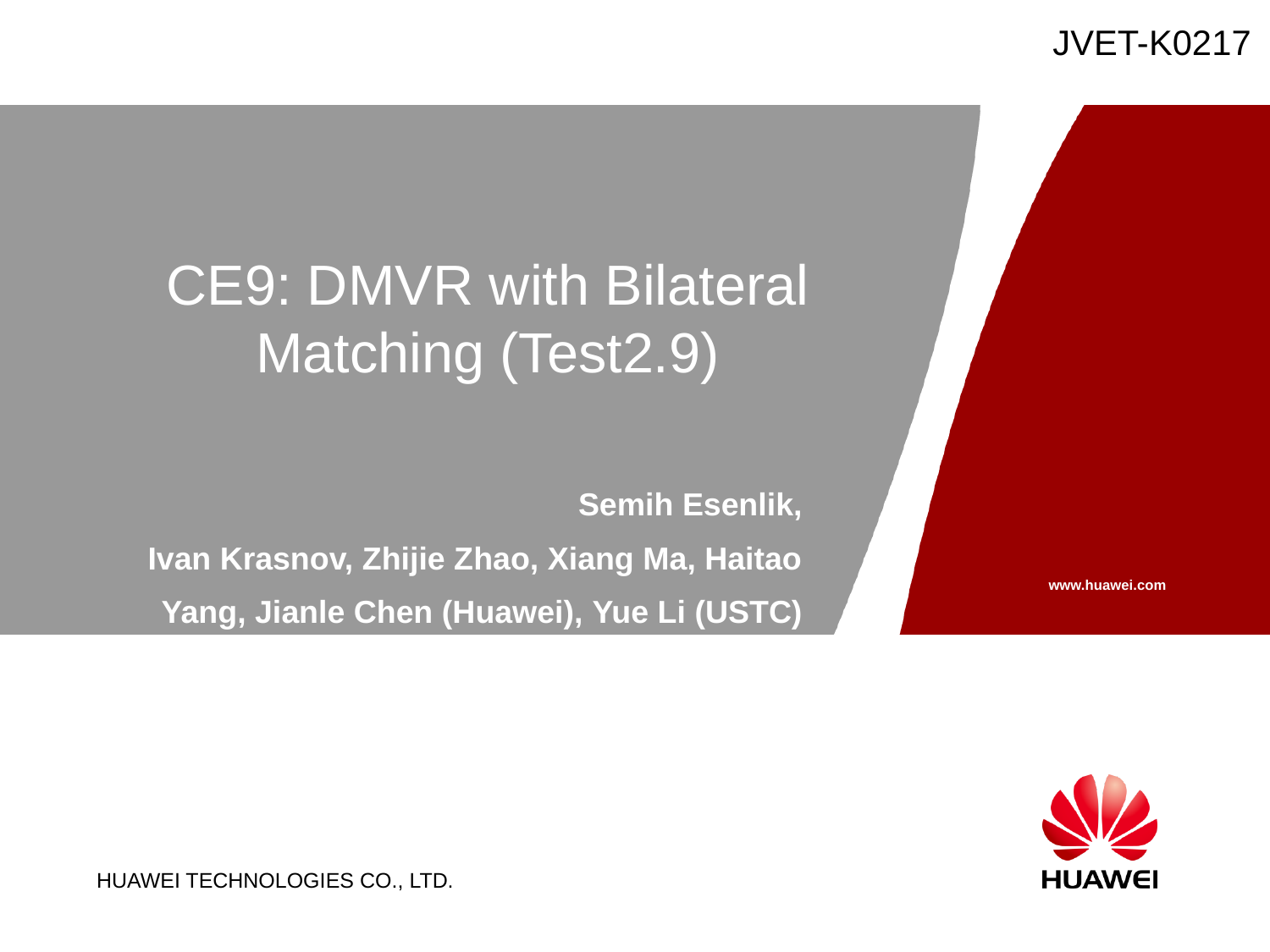

# CE9: DMVR with Bilateral Matching (Test2.9)
Semih Esenlik,
Ivan Krasnov, Zhijie Zhao, Xiang Ma, Haitao Yang, Jianle Chen (Huawei), Yue Li (USTC)